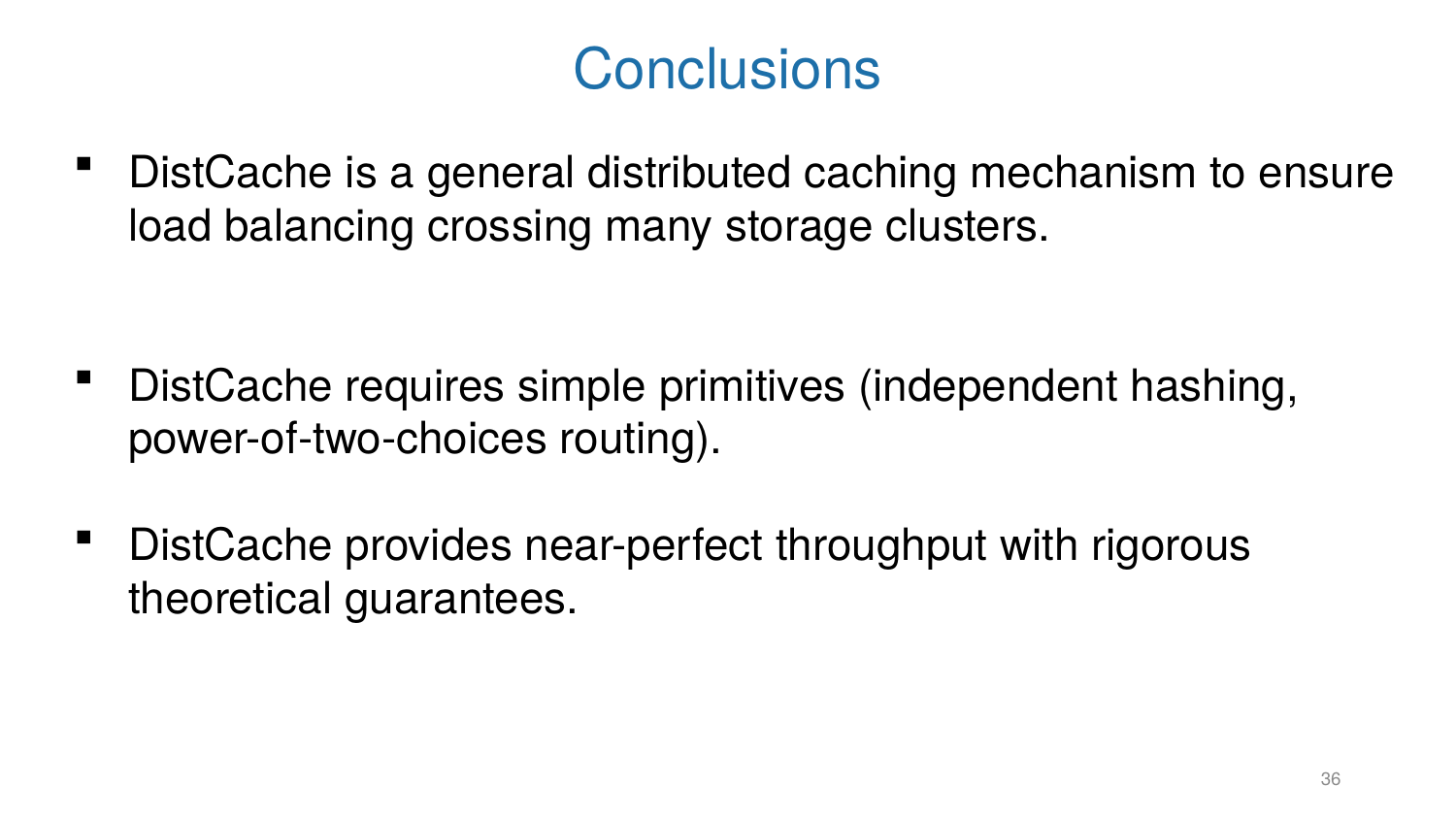

# Conclusions
DistCache is a general distributed caching mechanism to ensure load balancing crossing many storage clusters.

DistCache requires simple primitives (independent hashing, power-of-two-choices routing).

DistCache provides near-perfect throughput with rigorous theoretical guarantees.
36